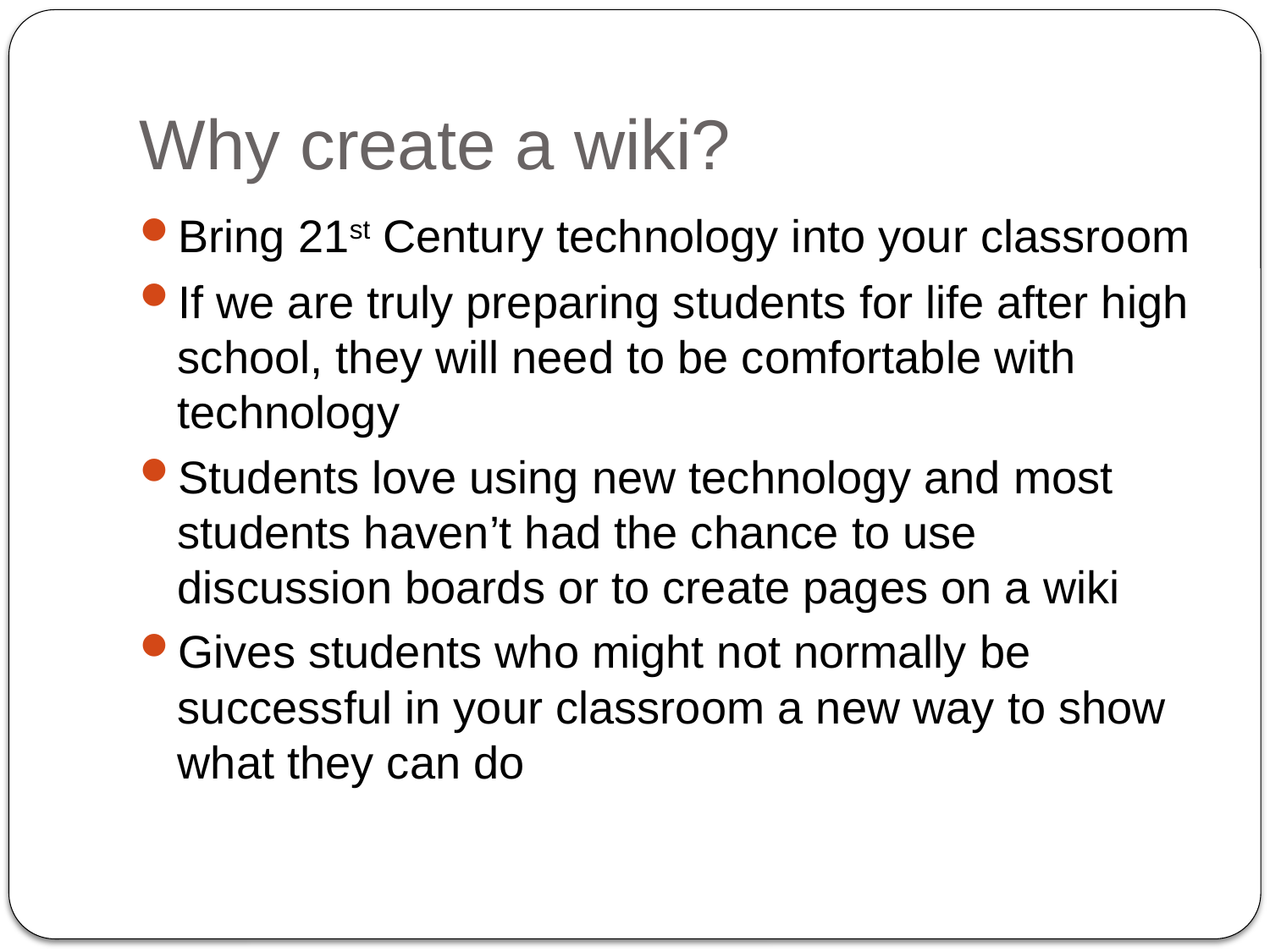

# Why create a wiki?
Bring 21st Century technology into your classroom
If we are truly preparing students for life after high school, they will need to be comfortable with technology
Students love using new technology and most students haven’t had the chance to use discussion boards or to create pages on a wiki
Gives students who might not normally be successful in your classroom a new way to show what they can do